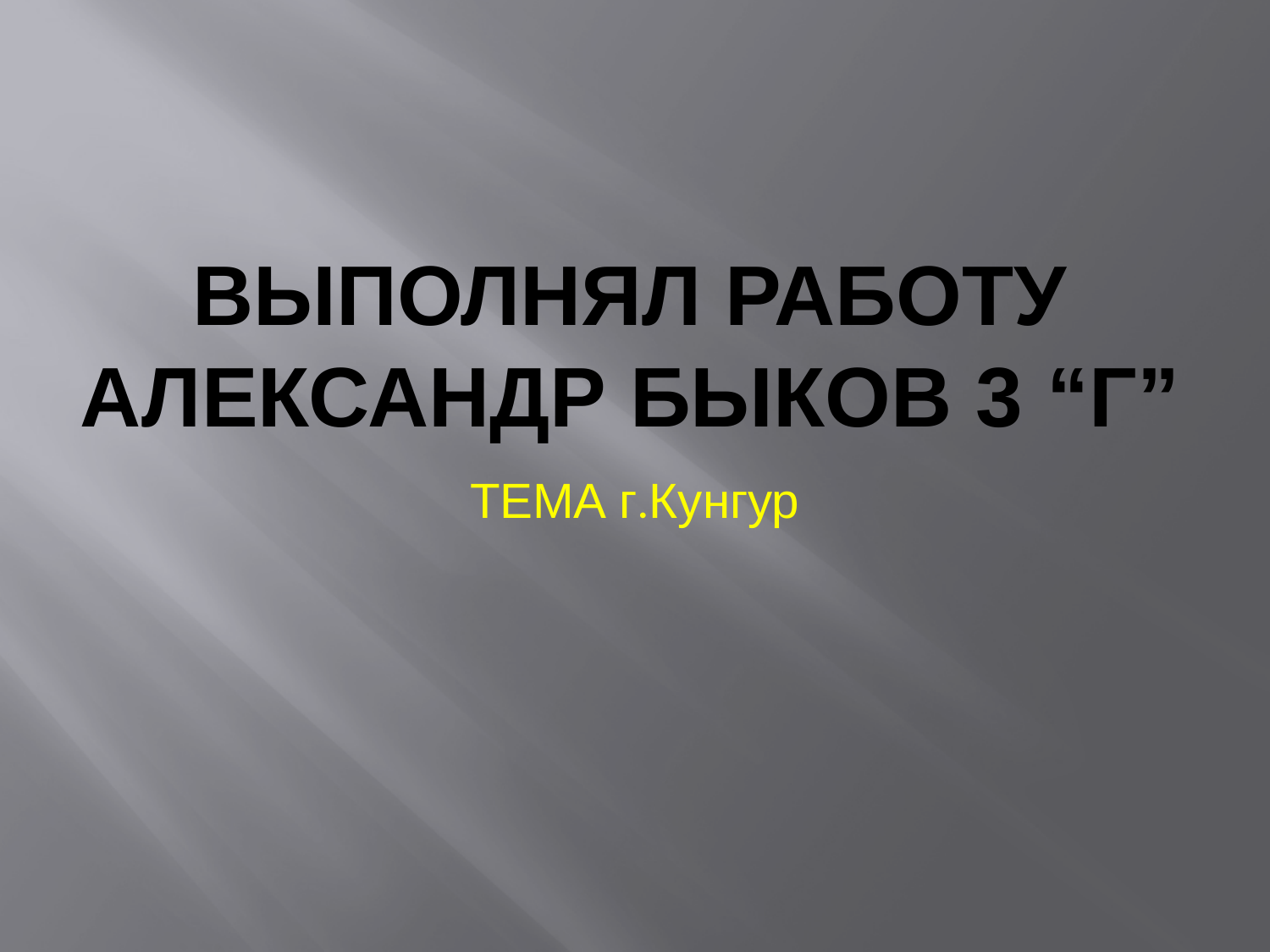

# Выполнял работу Александр Быков 3 “г”
ТЕМА г.Кунгур